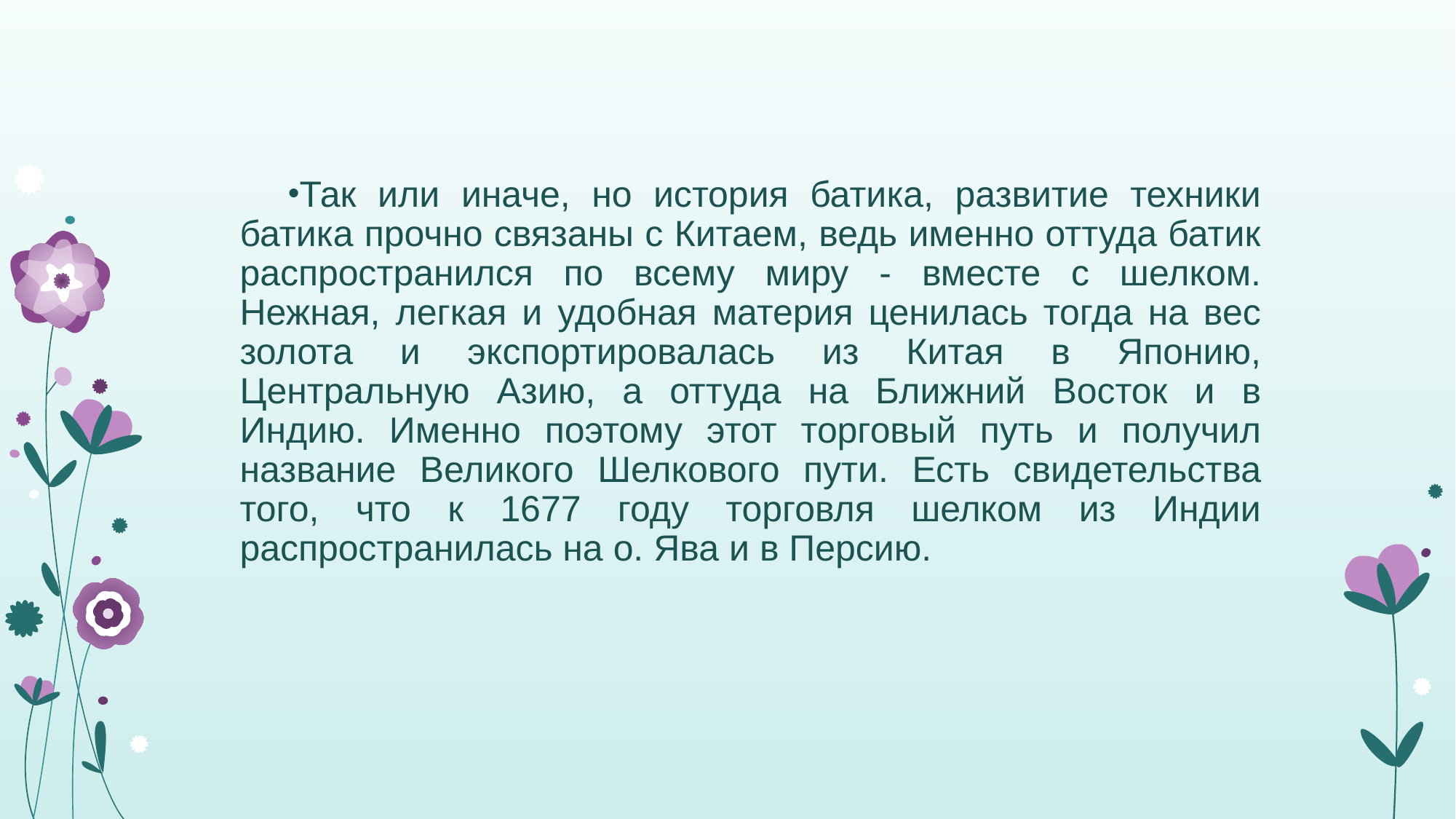

Так или иначе, но история батика, развитие техники батика прочно связаны с Китаем, ведь именно оттуда батик распространился по всему миру - вместе с шелком. Нежная, легкая и удобная материя ценилась тогда на вес золота и экспортировалась из Китая в Японию, Центральную Азию, а оттуда на Ближний Восток и в Индию. Именно поэтому этот торговый путь и получил название Великого Шелкового пути. Есть свидетельства того, что к 1677 году торговля шелком из Индии распространилась на о. Ява и в Персию.